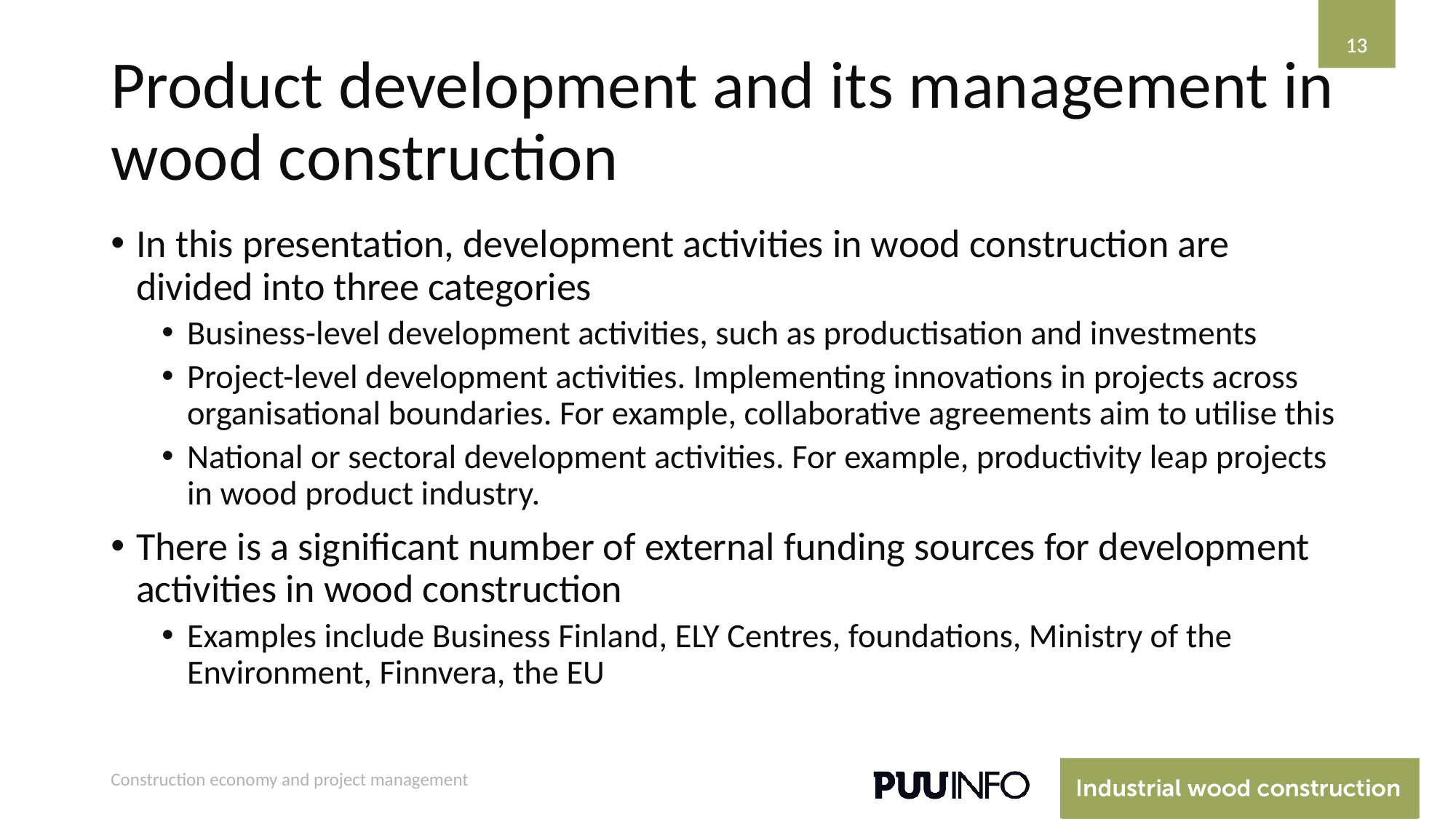

13
13
# Product development and its management in wood construction
In this presentation, development activities in wood construction are divided into three categories
Business-level development activities, such as productisation and investments
Project-level development activities. Implementing innovations in projects across organisational boundaries. For example, collaborative agreements aim to utilise this
National or sectoral development activities. For example, productivity leap projects in wood product industry.
There is a significant number of external funding sources for development activities in wood construction
Examples include Business Finland, ELY Centres, foundations, Ministry of the Environment, Finnvera, the EU
Construction economy and project management